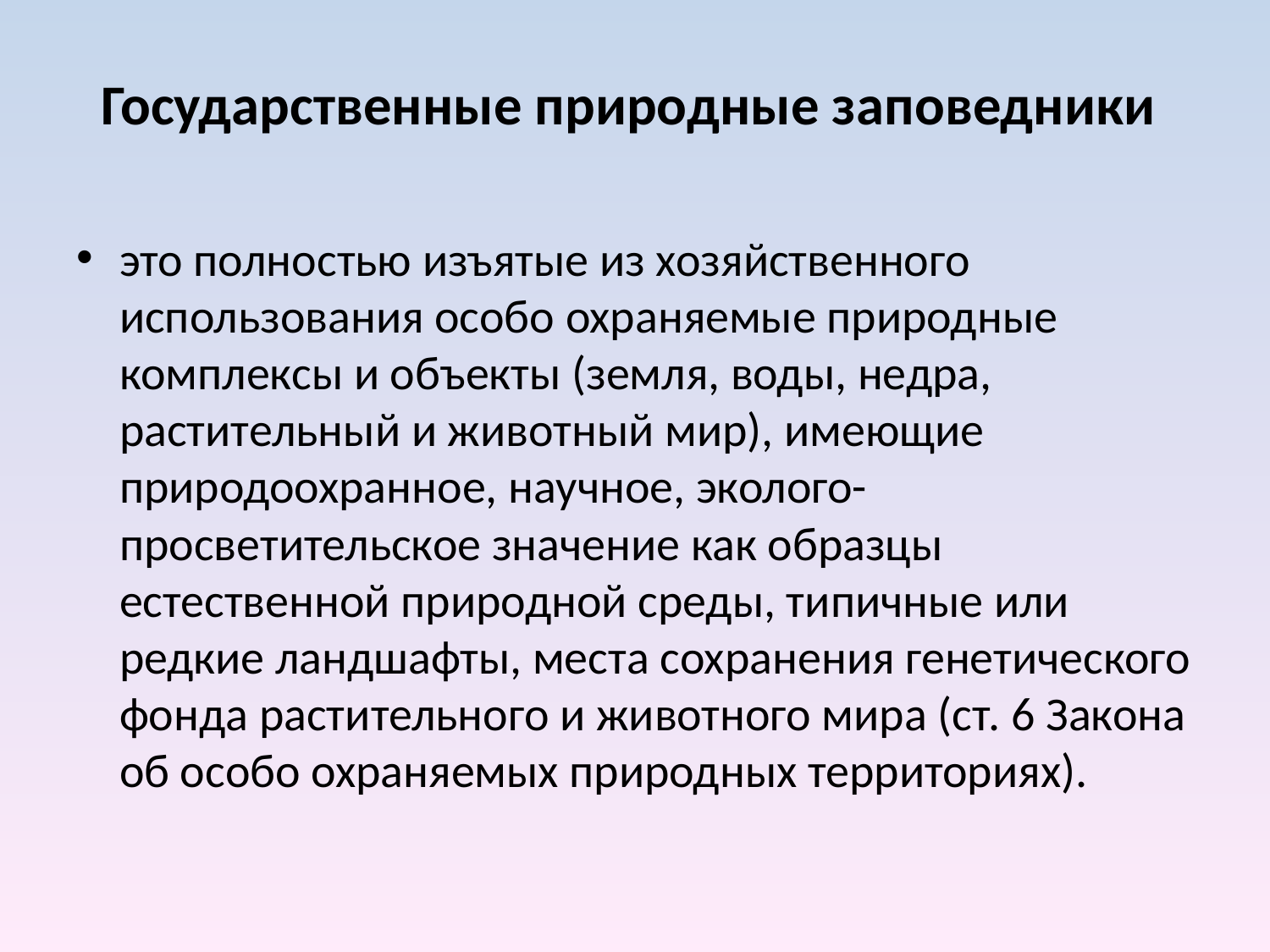

# Государственные природные заповедники
это полностью изъятые из хозяйственного использования особо охраняемые природные комплексы и объекты (земля, воды, недра, растительный и животный мир), имеющие природоохранное, научное, эколого-просветительское значение как образцы естественной природной среды, типичные или редкие ландшафты, места сохранения генетического фонда растительного и животного мира (ст. 6 Закона об особо охраняемых природных территориях).